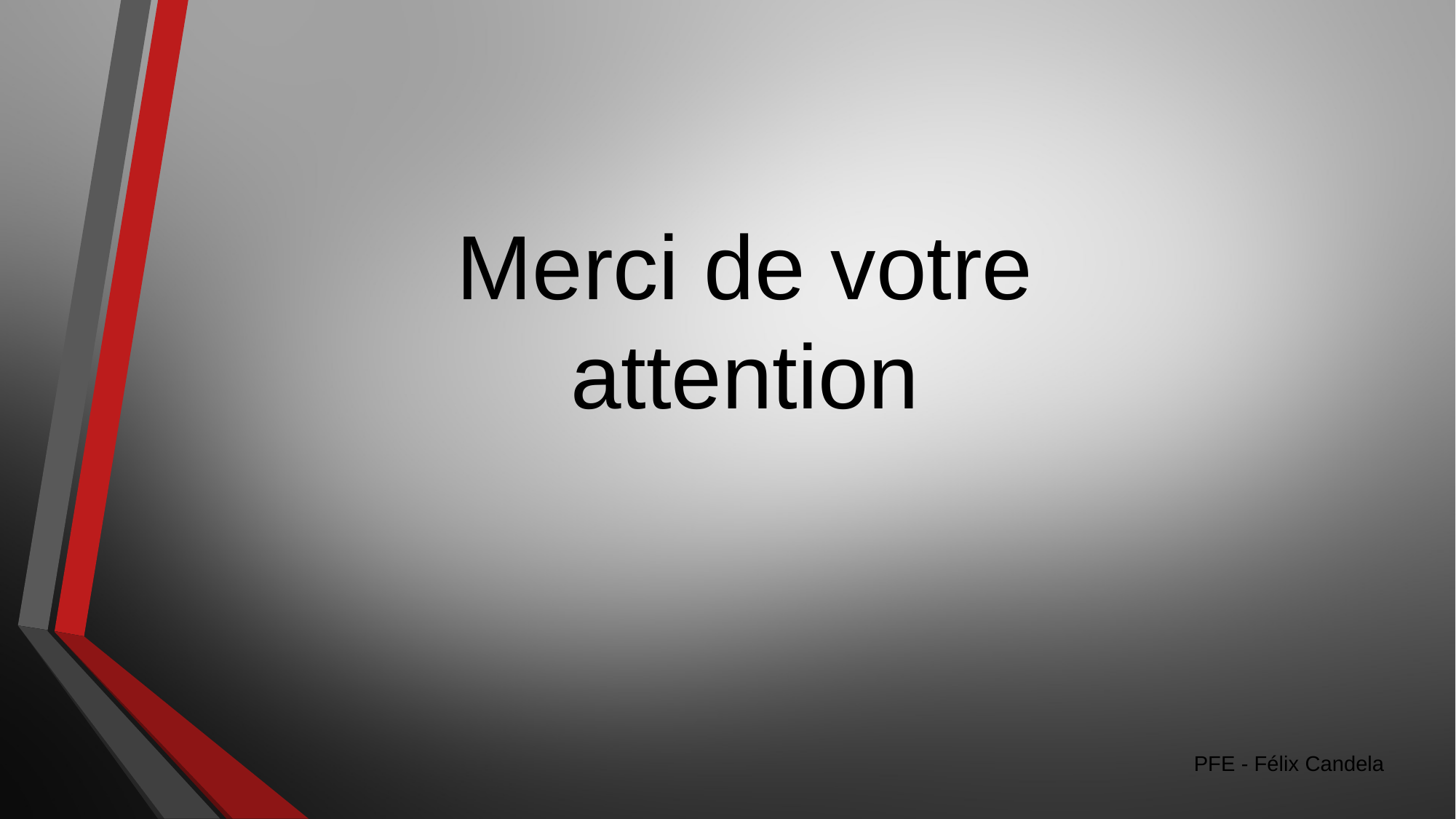

# Merci de votre attention
PFE - Félix Candela